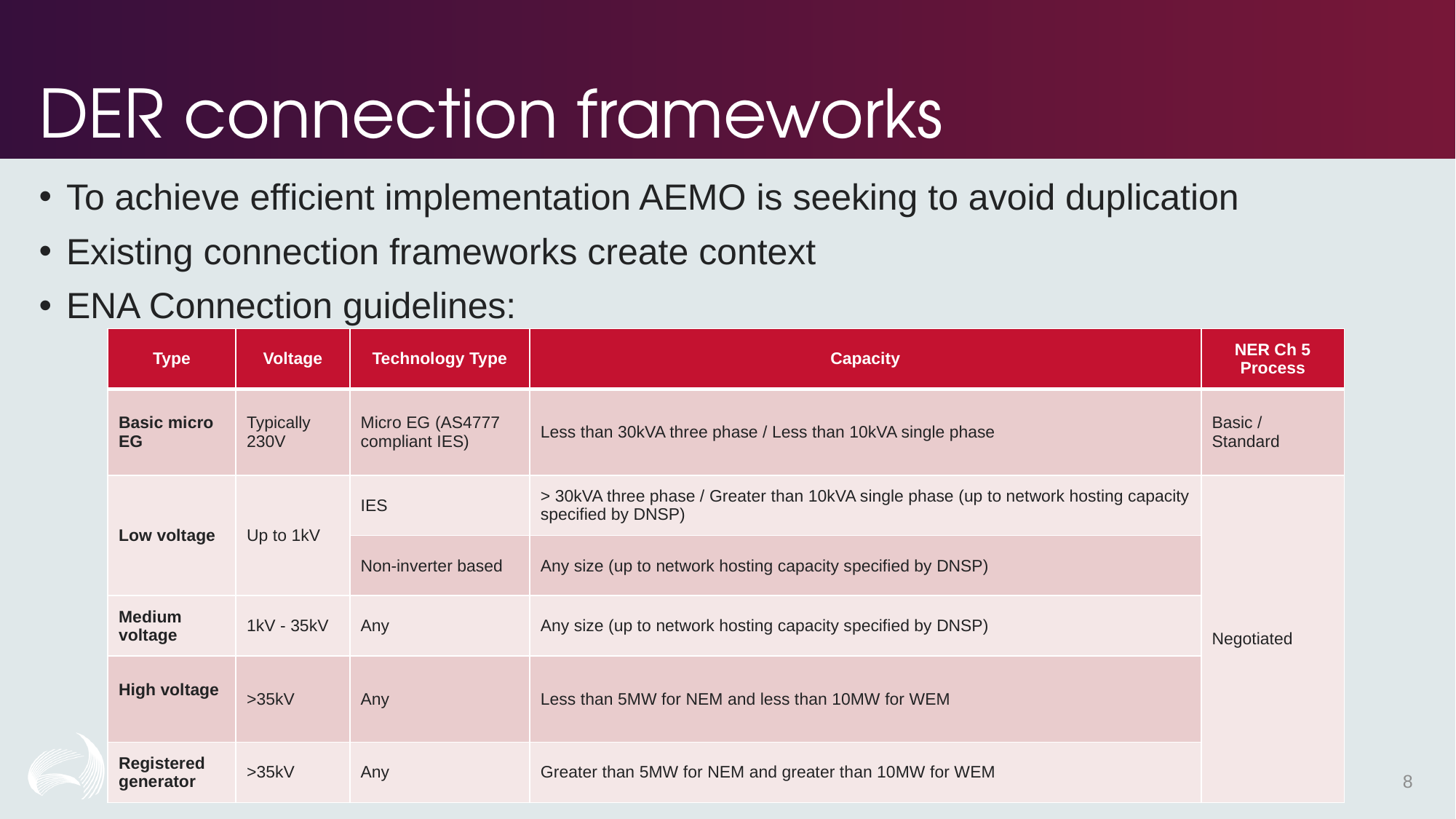

# DER connection frameworks
To achieve efficient implementation AEMO is seeking to avoid duplication
Existing connection frameworks create context
ENA Connection guidelines:
| Type | Voltage | Technology Type | Capacity | NER Ch 5 Process |
| --- | --- | --- | --- | --- |
| Basic micro EG | Typically 230V | Micro EG (AS4777 compliant IES) | Less than 30kVA three phase / Less than 10kVA single phase | Basic / Standard |
| Low voltage | Up to 1kV | IES | > 30kVA three phase / Greater than 10kVA single phase (up to network hosting capacity specified by DNSP) | Negotiated |
|  |  | Non-inverter based | Any size (up to network hosting capacity specified by DNSP) |  |
| Medium voltage | 1kV - 35kV | Any | Any size (up to network hosting capacity specified by DNSP) |  |
| High voltage | >35kV | Any | Less than 5MW for NEM and less than 10MW for WEM |  |
| Registered generator | >35kV | Any | Greater than 5MW for NEM and greater than 10MW for WEM |  |
8